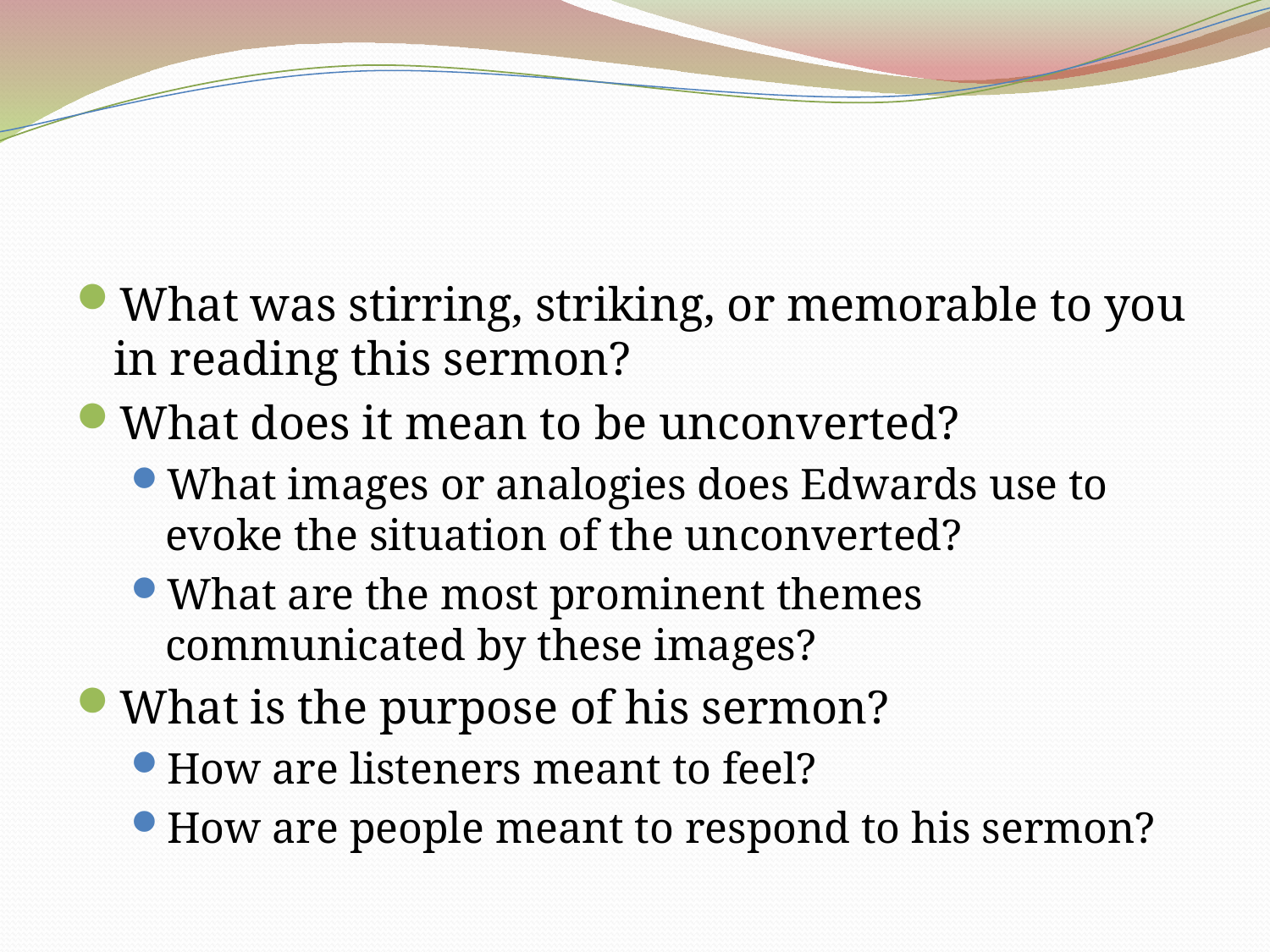

#
What was stirring, striking, or memorable to you in reading this sermon?
What does it mean to be unconverted?
What images or analogies does Edwards use to evoke the situation of the unconverted?
What are the most prominent themes communicated by these images?
What is the purpose of his sermon?
How are listeners meant to feel?
How are people meant to respond to his sermon?